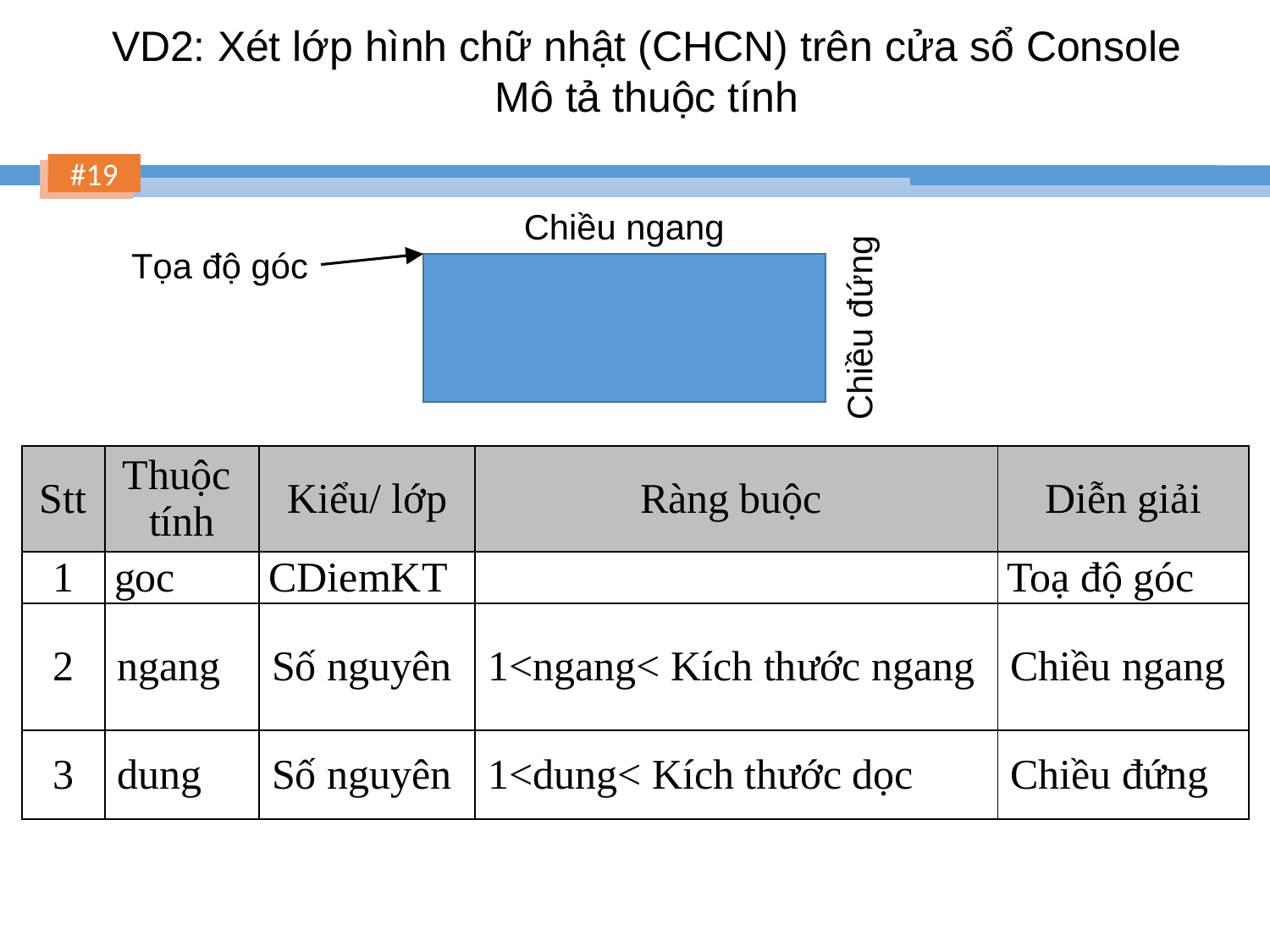

# VD2: Xét lớp hình chữ nhật (CHCN) trên cửa sổ Console Mô tả thuộc tính

Chiều ngang
Tọa độ góc

Chiều đứng
| Stt | Thuộc tính | Kiểu/ lớp | Ràng buộc | Diễn giải |
| --- | --- | --- | --- | --- |
| 1 | goc | CDiemKT |  | Toạ độ góc |
| 2 | ngang | Số nguyên | 1<ngang< Kích thước ngang | Chiều ngang |
| 3 | dung | Số nguyên | 1<dung< Kích thước dọc | Chiều đứng |
19